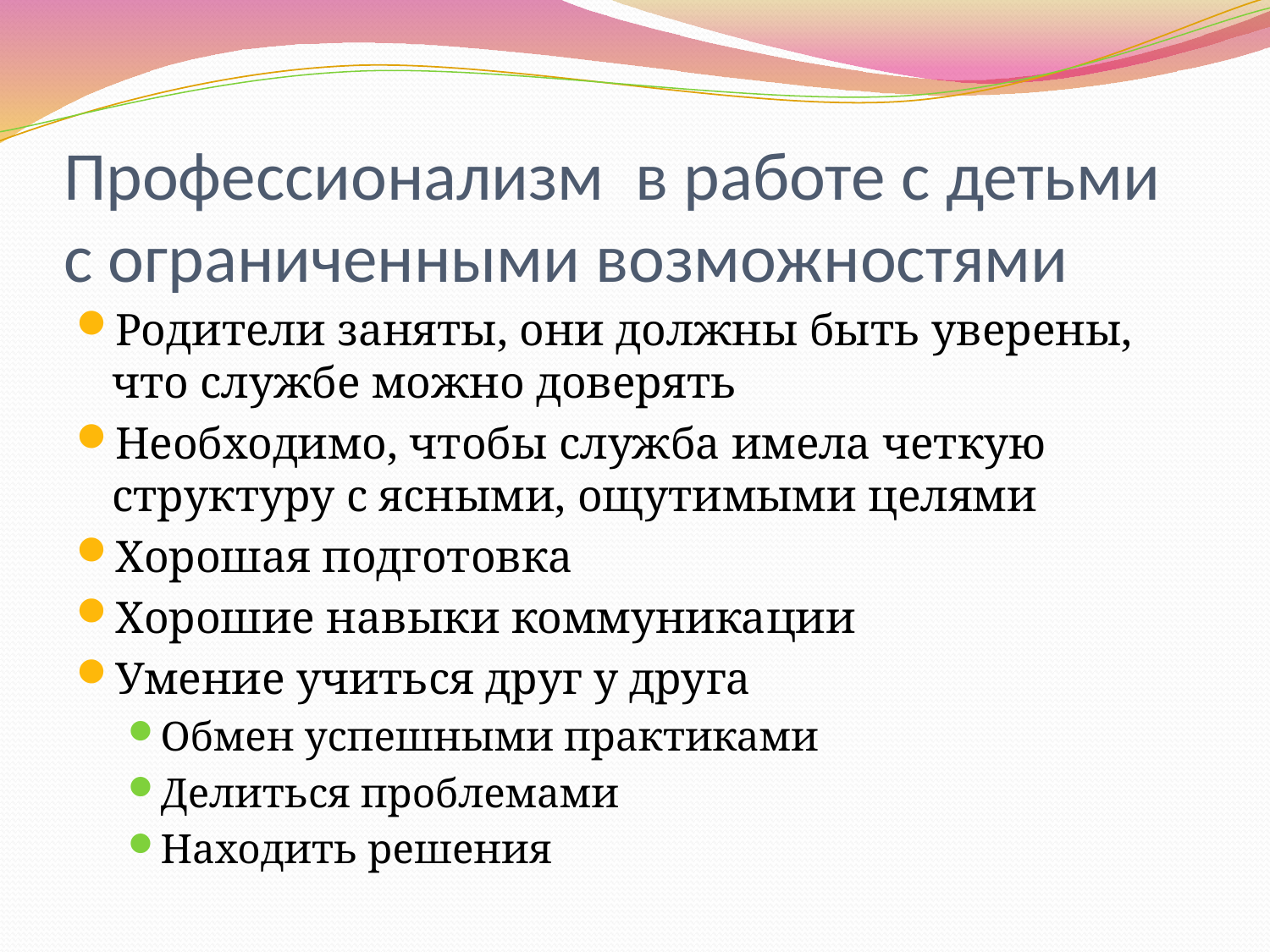

# Профессионализм  в работе с детьми с ограниченными возможностями
Родители заняты, они должны быть уверены, что службе можно доверять
Необходимо, чтобы служба имела четкую структуру с ясными, ощутимыми целями
Хорошая подготовка
Хорошие навыки коммуникации
Умение учиться друг у друга
Обмен успешными практиками
Делиться проблемами
Находить решения